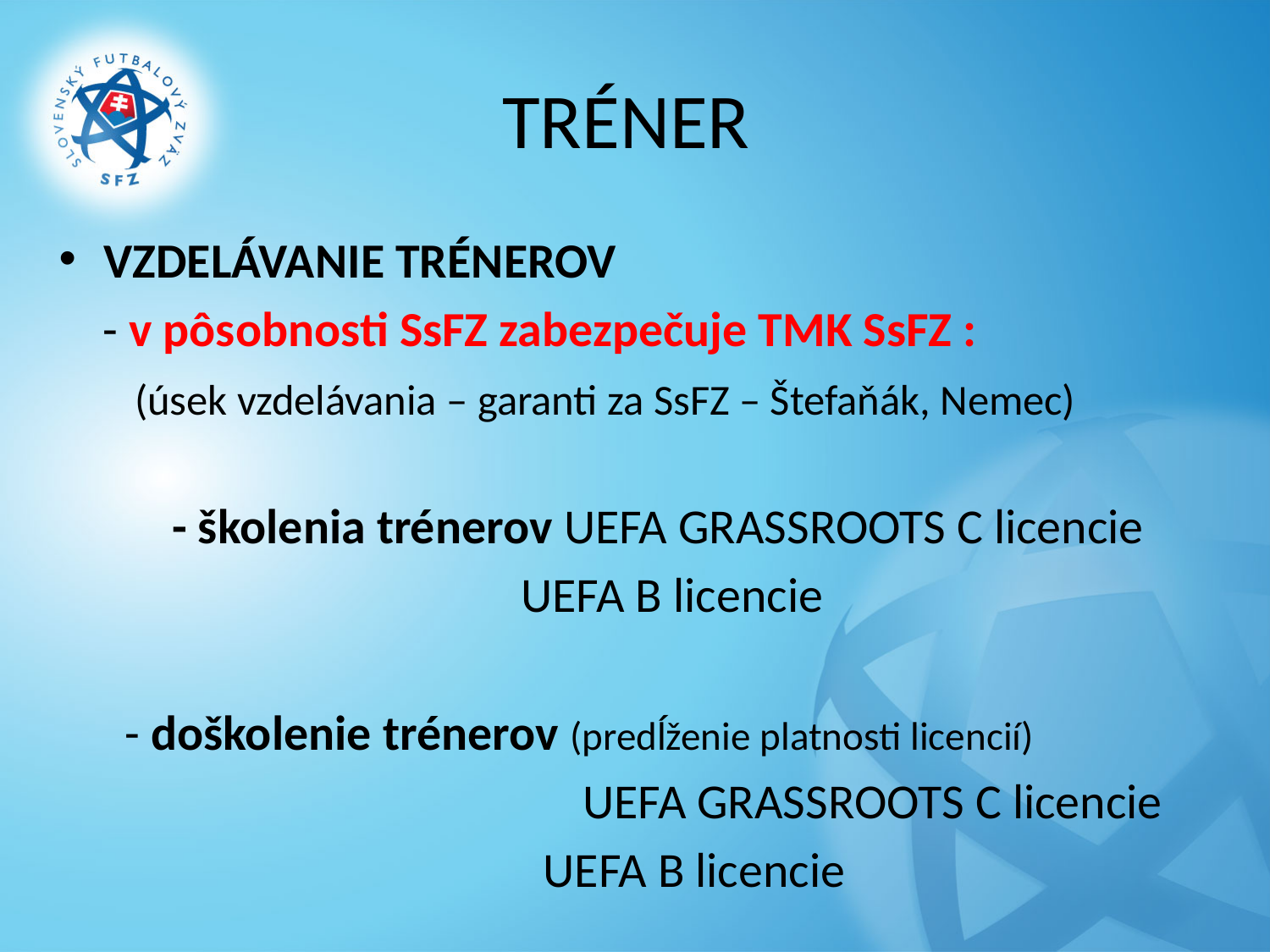

# TRÉNER
VZDELÁVANIE TRÉNEROV
    - v pôsobnosti SsFZ zabezpečuje TMK SsFZ :
       (úsek vzdelávania – garanti za SsFZ – Štefaňák, Nemec)

- školenia trénerov UEFA GRASSROOTS C licencie
                                          UEFA B licencie

      - doškolenie trénerov (predĺženie platnosti licencií)
                                       UEFA GRASSROOTS C licencie
                                            UEFA B licencie